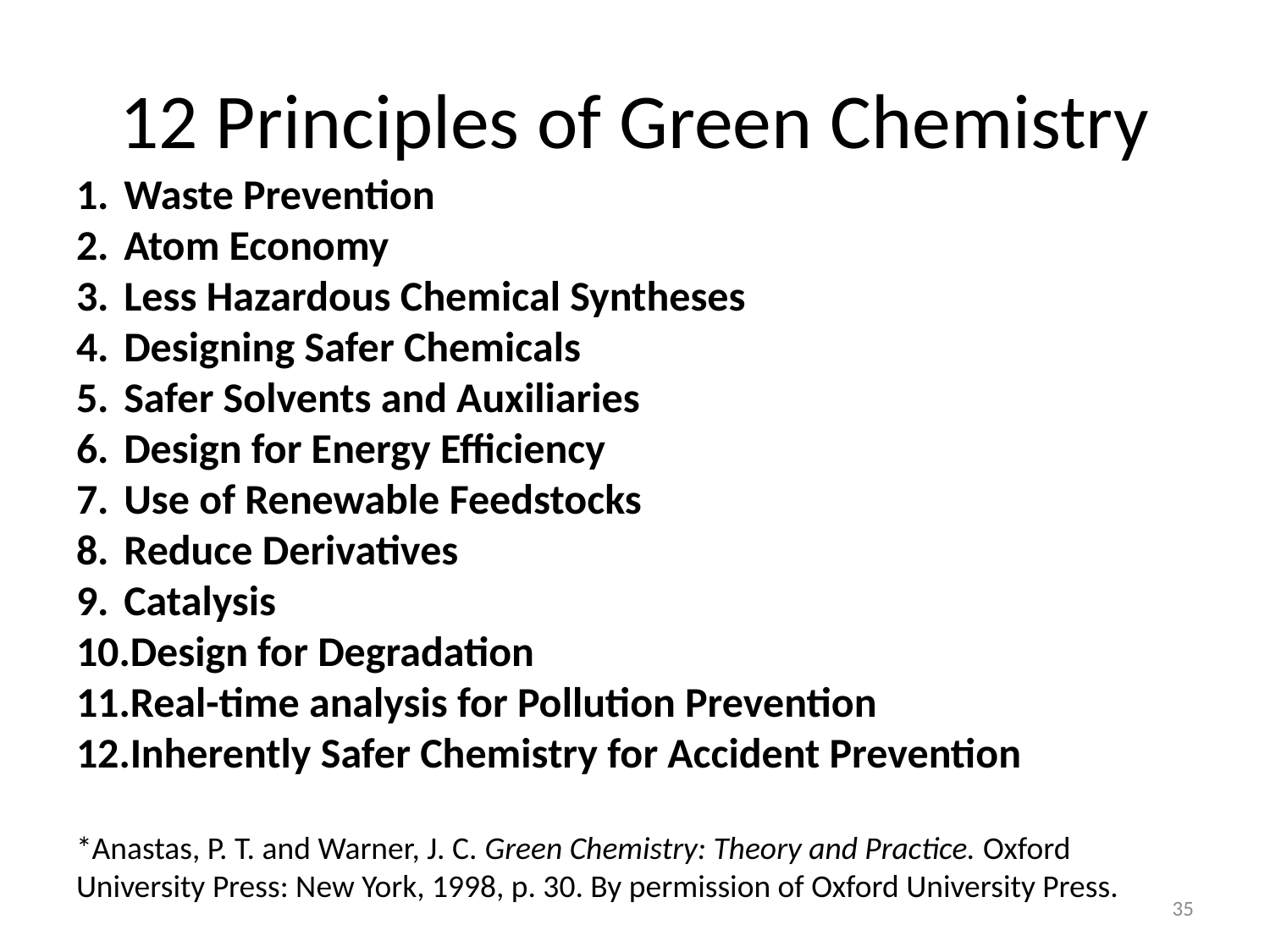

# 12 Principles of Green Chemistry
Waste Prevention
Atom Economy
Less Hazardous Chemical Syntheses
Designing Safer Chemicals
Safer Solvents and Auxiliaries
Design for Energy Efficiency
Use of Renewable Feedstocks
Reduce Derivatives
Catalysis
Design for Degradation
Real-time analysis for Pollution Prevention
Inherently Safer Chemistry for Accident Prevention

*Anastas, P. T. and Warner, J. C. Green Chemistry: Theory and Practice. Oxford University Press: New York, 1998, p. 30. By permission of Oxford University Press.
35